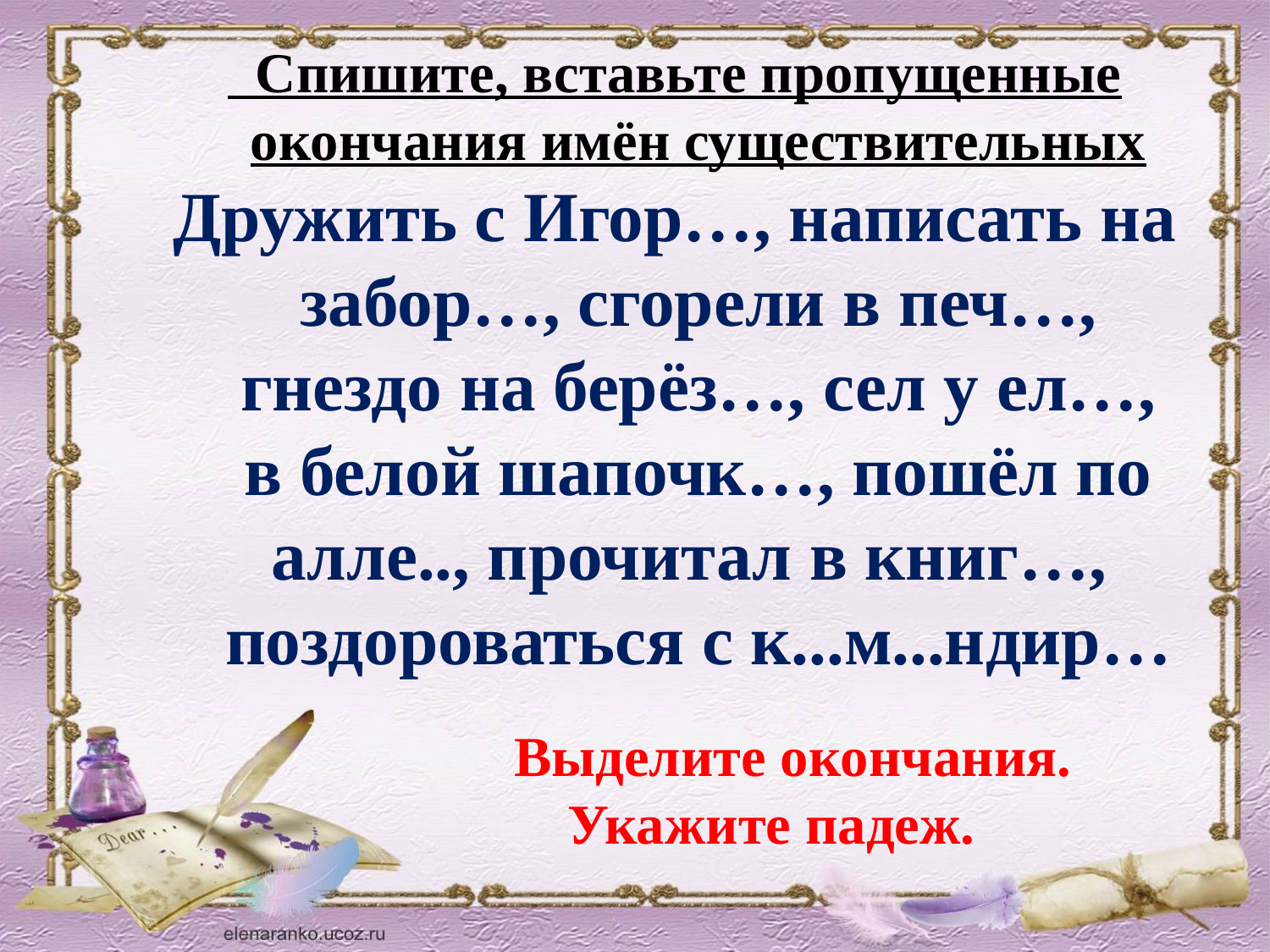

Спишите, вставьте пропущенные окончания имён существительных
Дружить с Игор…, написать на забор…, сгорели в печ…, гнездо на берёз…, сел у ел…, в белой шапочк…, пошёл по алле.., прочитал в книг…,  поздороваться с к...м...ндир…

  Выделите окончания. Укажите падеж.